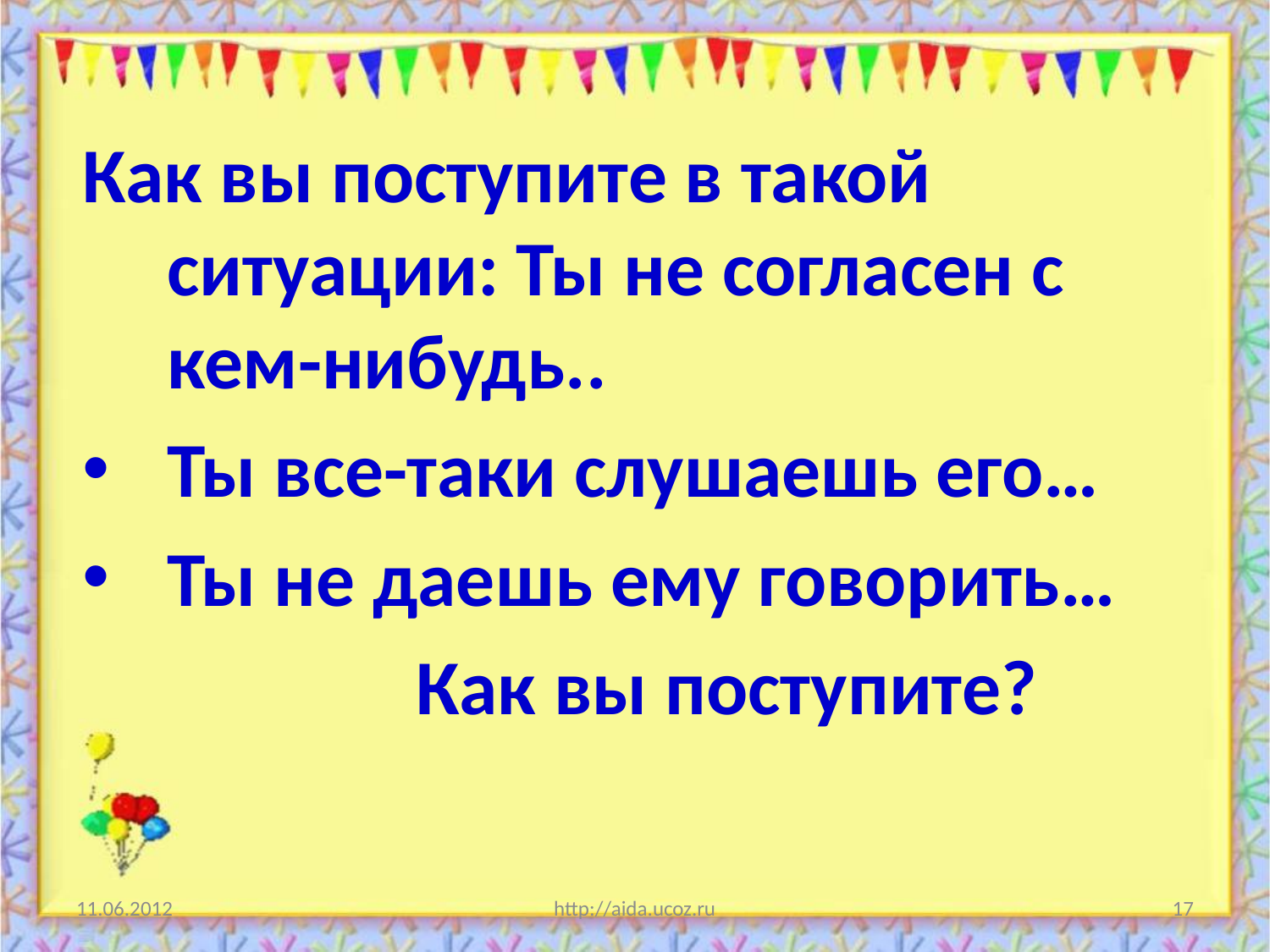

Как вы поступите в такой ситуации: Ты не согласен с кем-нибудь..
Ты все-таки слушаешь его…
Ты не даешь ему говорить…
                   Как вы поступите?
11.06.2012
http://aida.ucoz.ru
17